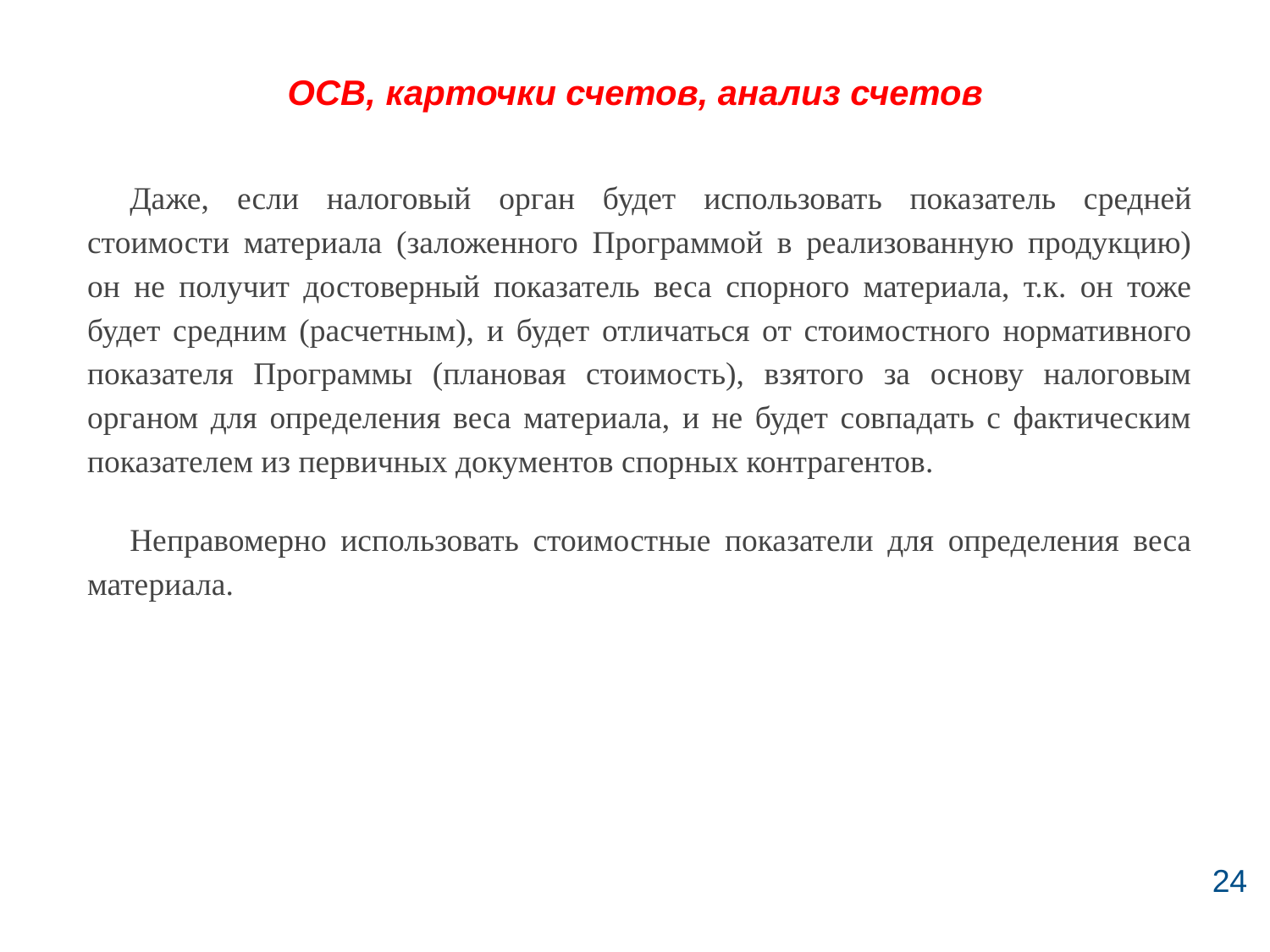

# ОСВ, карточки счетов, анализ счетов
Даже, если налоговый орган будет использовать показатель средней стоимости материала (заложенного Программой в реализованную продукцию) он не получит достоверный показатель веса спорного материала, т.к. он тоже будет средним (расчетным), и будет отличаться от стоимостного нормативного показателя Программы (плановая стоимость), взятого за основу налоговым органом для определения веса материала, и не будет совпадать с фактическим показателем из первичных документов спорных контрагентов.
Неправомерно использовать стоимостные показатели для определения веса материала.